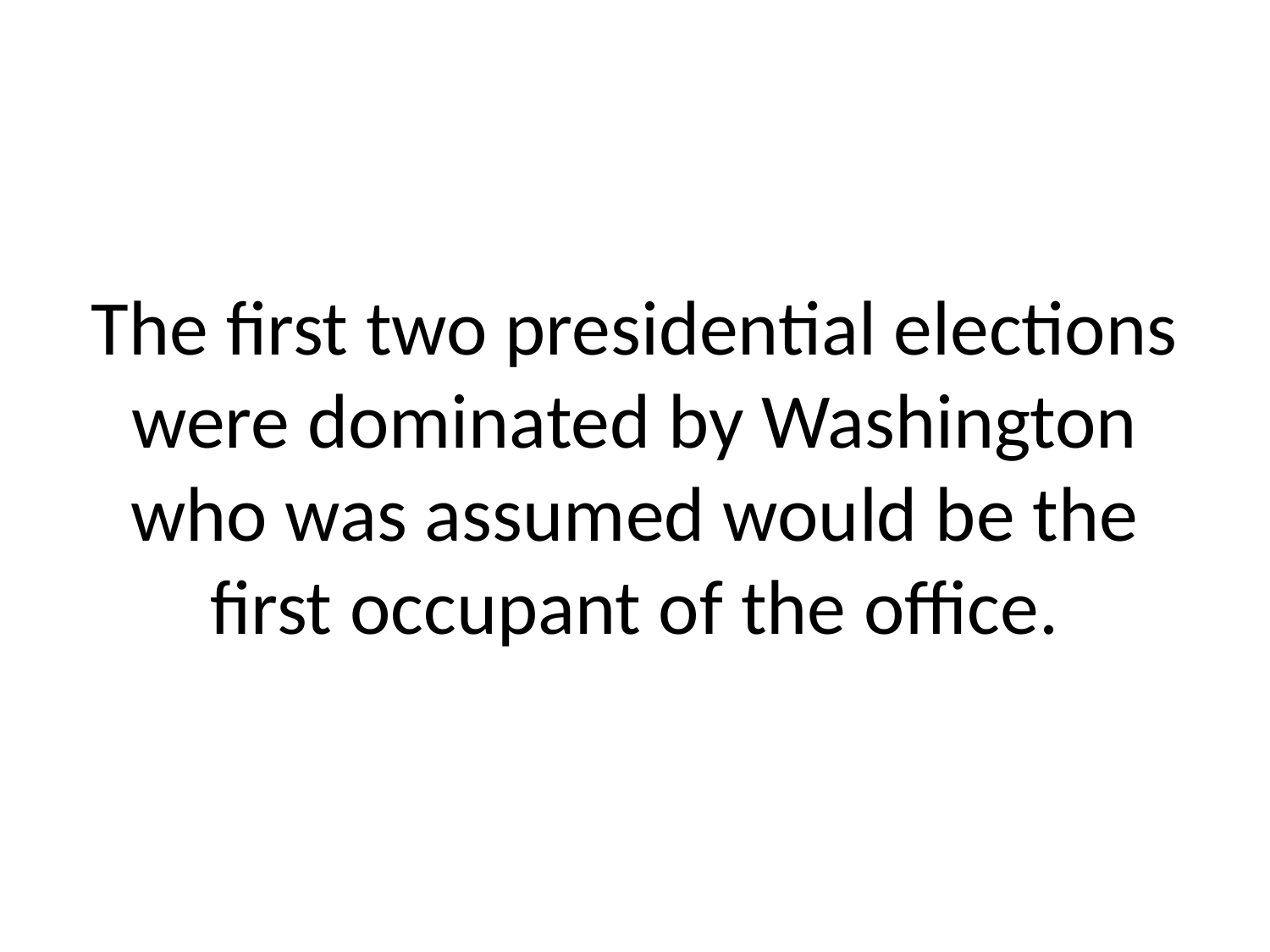

# The first two presidential elections were dominated by Washington who was assumed would be the first occupant of the office.